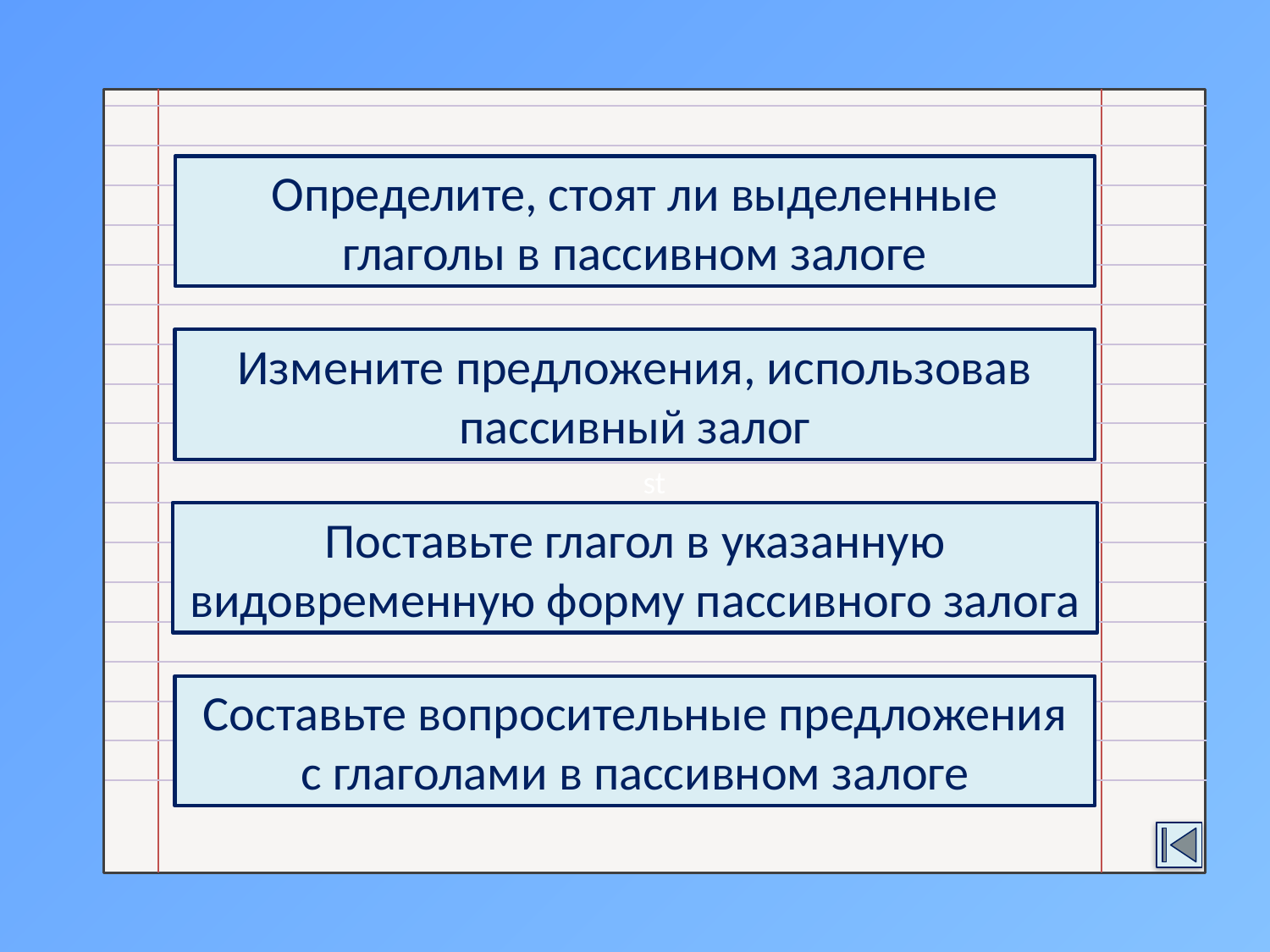

st
Определите, стоят ли выделенные глаголы в пассивном залоге
Измените предложения, использовав пассивный залог
Поставьте глагол в указанную видовременную форму пассивного залога
Составьте вопросительные предложения с глаголами в пассивном залоге